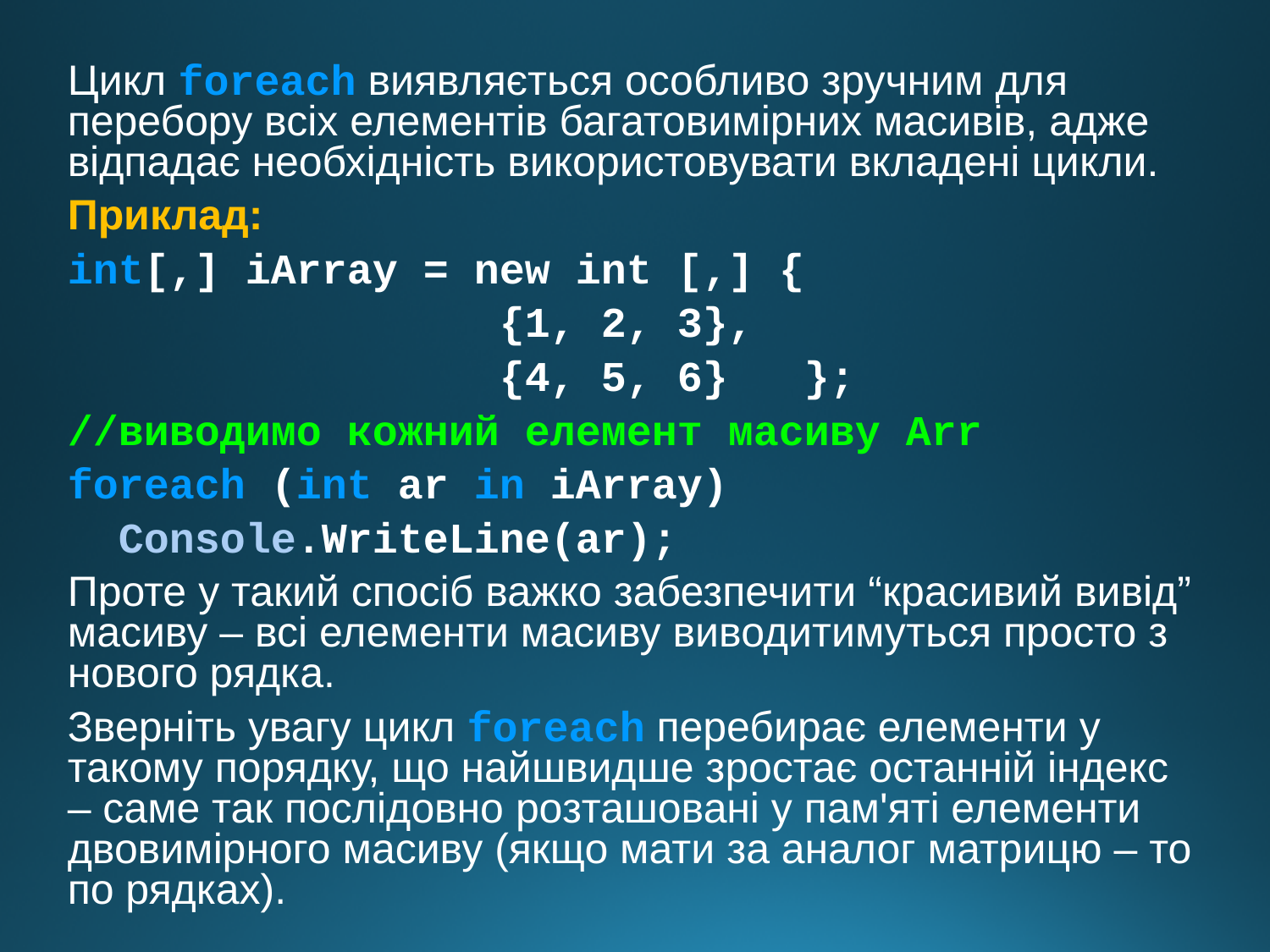

Цикл foreach виявляється особливо зручним для перебору всіх елементів багатовимірних масивів, адже відпадає необхідність використовувати вкладені цикли.
Приклад:
int[,] iArray = new int [,] {
                 {1, 2, 3},
                 {4, 5, 6}   };
//виводимо кожний елемент масиву Arr
foreach (int ar in iArray)
  Console.WriteLine(ar);
Проте у такий спосіб важко забезпечити “красивий вивід” масиву – всі елементи масиву виводитимуться просто з нового рядка.
Зверніть увагу цикл foreach перебирає елементи у такому порядку, що найшвидше зростає останній індекс – саме так послідовно розташовані у пам'яті елементи двовимірного масиву (якщо мати за аналог матрицю – то по рядках).